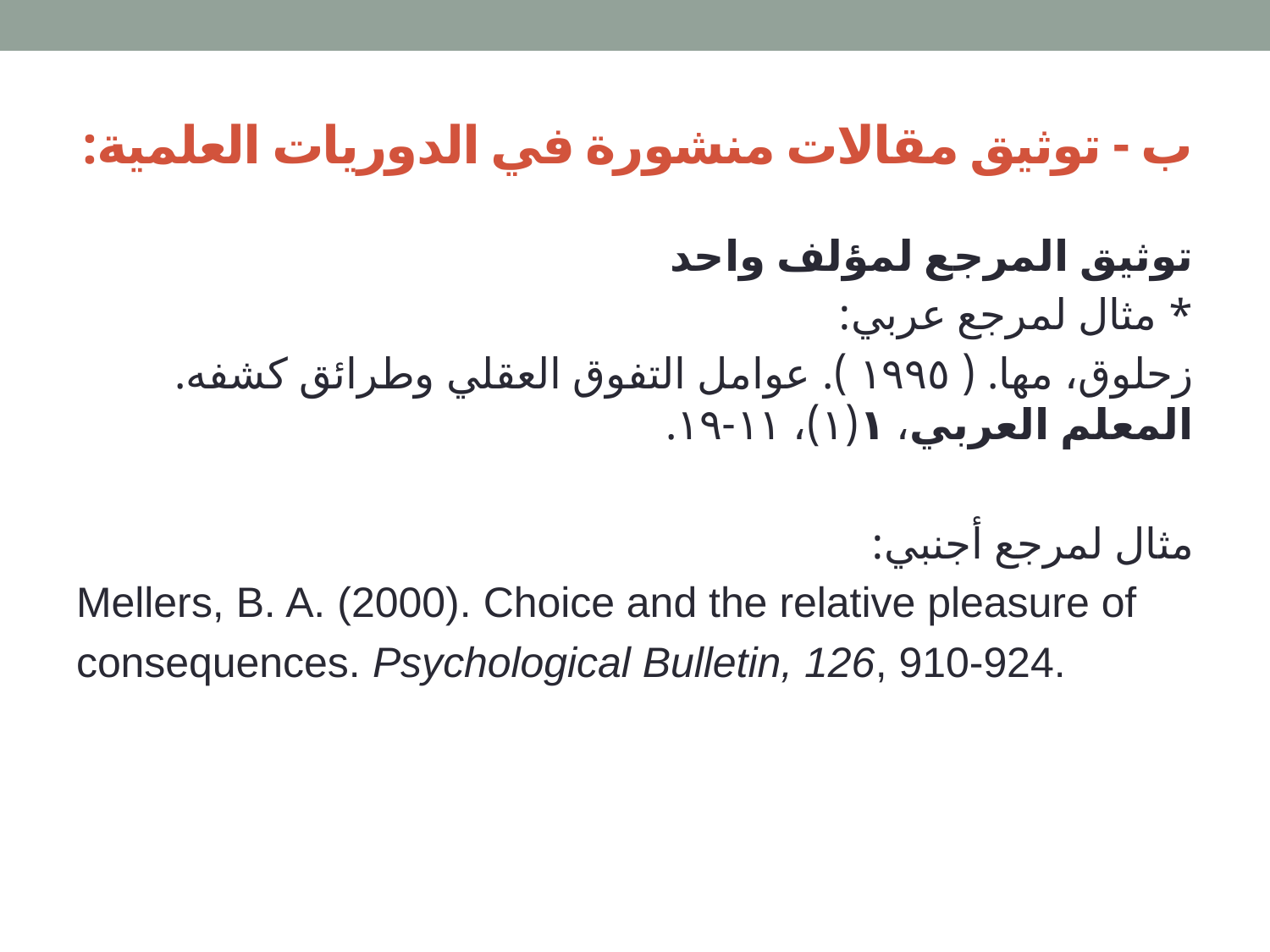

# ب - توثيق مقالات منشورة في الدوريات العلمية:
توثيق المرجع لمؤلف واحد
* مثال لمرجع عربي:
زحلوق، مها. ( ١٩٩٥ ). عوامل التفوق العقلي وطرائق كشفه. المعلم العربي، ١(١)، ١١-١٩.

مثال لمرجع أجنبي:
Mellers, B. A. (2000). Choice and the relative pleasure of
consequences. Psychological Bulletin, 126, 910-924.